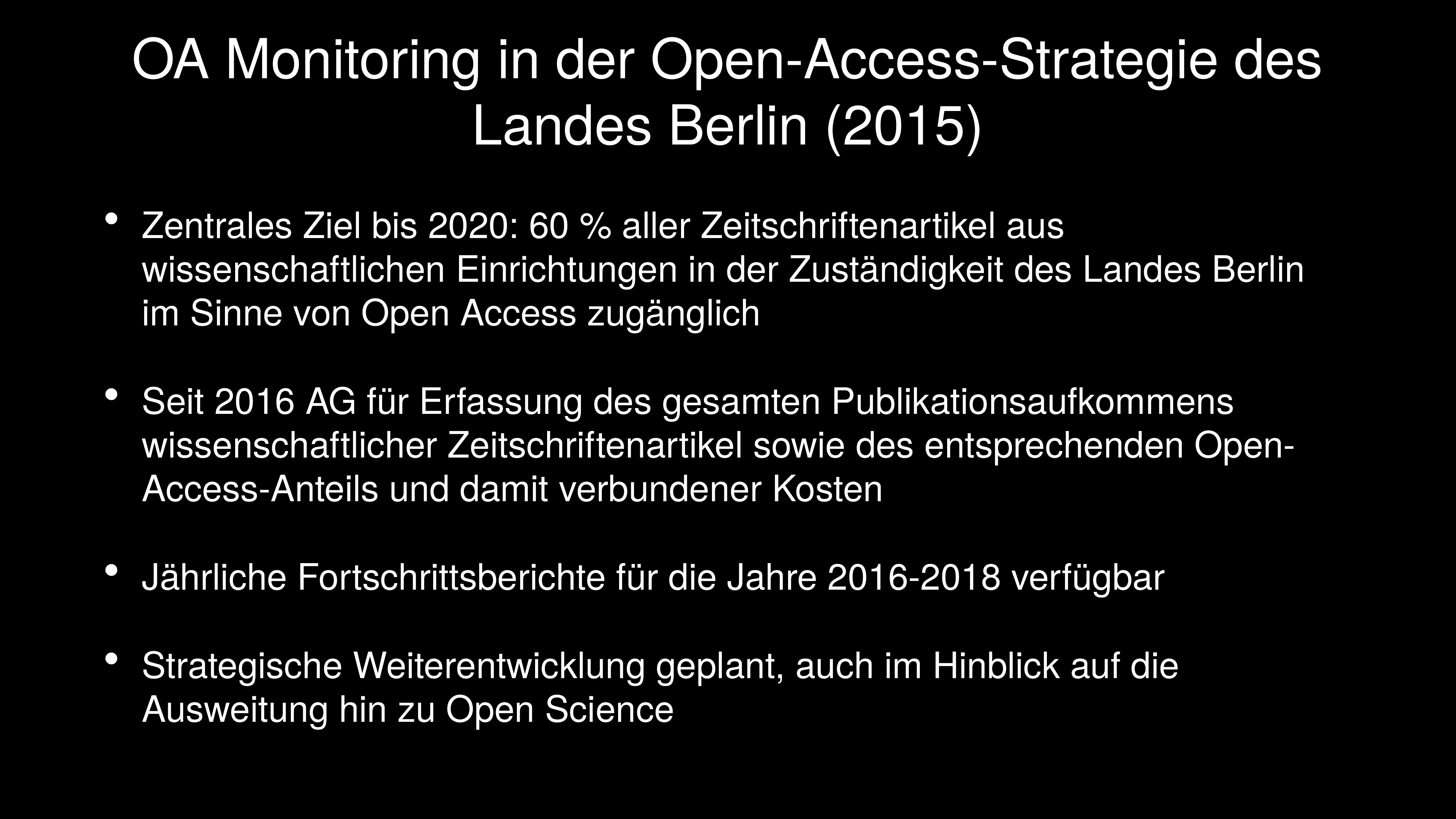

# OA Monitoring in der Open-Access-Strategie des Landes Berlin (2015)
Zentrales Ziel bis 2020: 60 % aller Zeitschriftenartikel aus wissenschaftlichen Einrichtungen in der Zuständigkeit des Landes Berlin im Sinne von Open Access zugänglich
Seit 2016 AG für Erfassung des gesamten Publikationsaufkommens wissenschaftlicher Zeitschriftenartikel sowie des entsprechenden Open-Access-Anteils und damit verbundener Kosten
Jährliche Fortschrittsberichte für die Jahre 2016-2018 verfügbar
Strategische Weiterentwicklung geplant, auch im Hinblick auf die Ausweitung hin zu Open Science